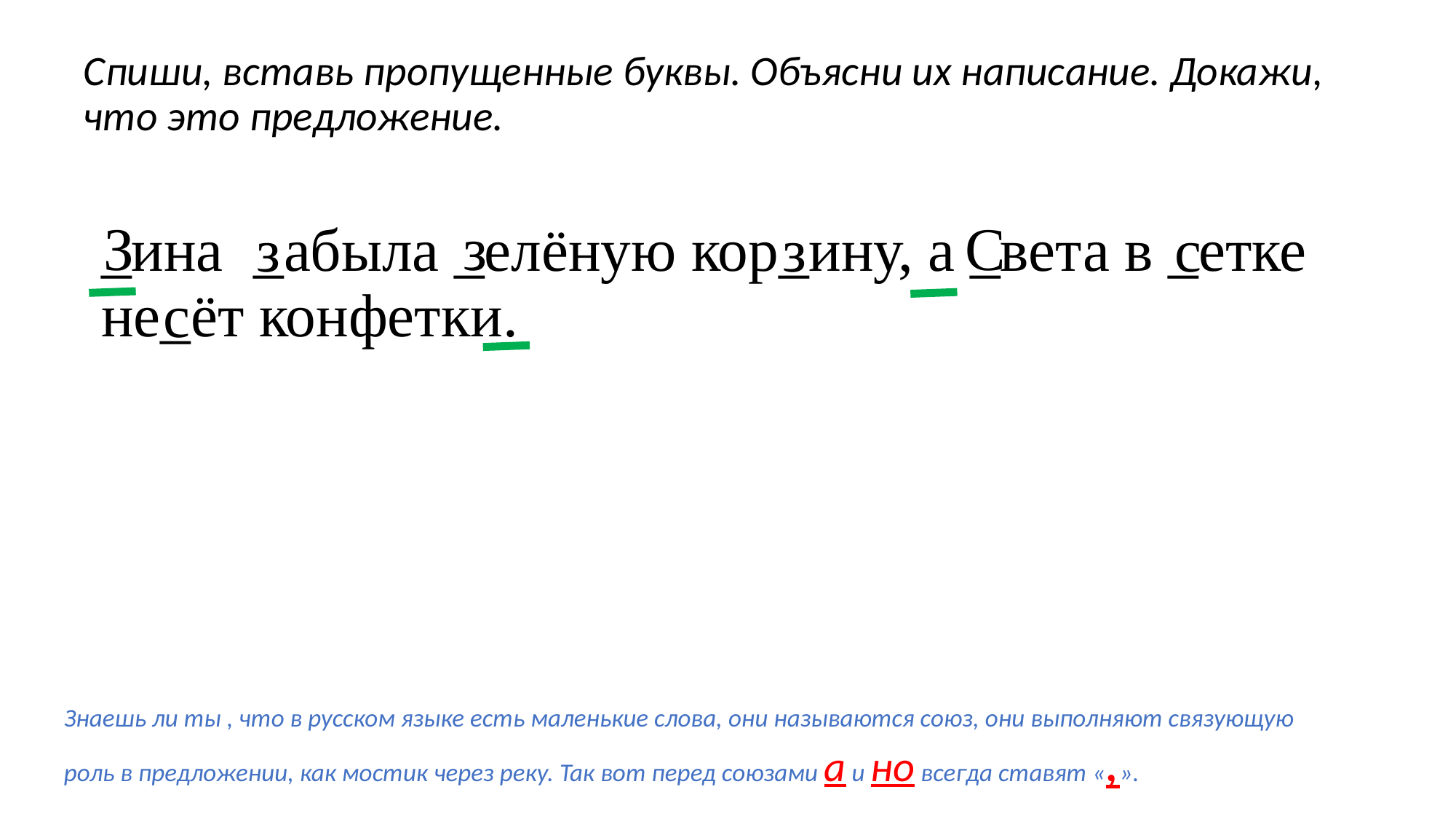

# Спиши, вставь пропущенные буквы. Объясни их написание. Докажи, что это предложение.
С
з
З
_ина  _абыла _елёную кор_ину, а _вета в _етке не_ёт конфетки.
з
з
с
с
Знаешь ли ты , что в русском языке есть маленькие слова, они называются союз, они выполняют связующую роль в предложении, как мостик через реку. Так вот перед союзами а и но всегда ставят «,».